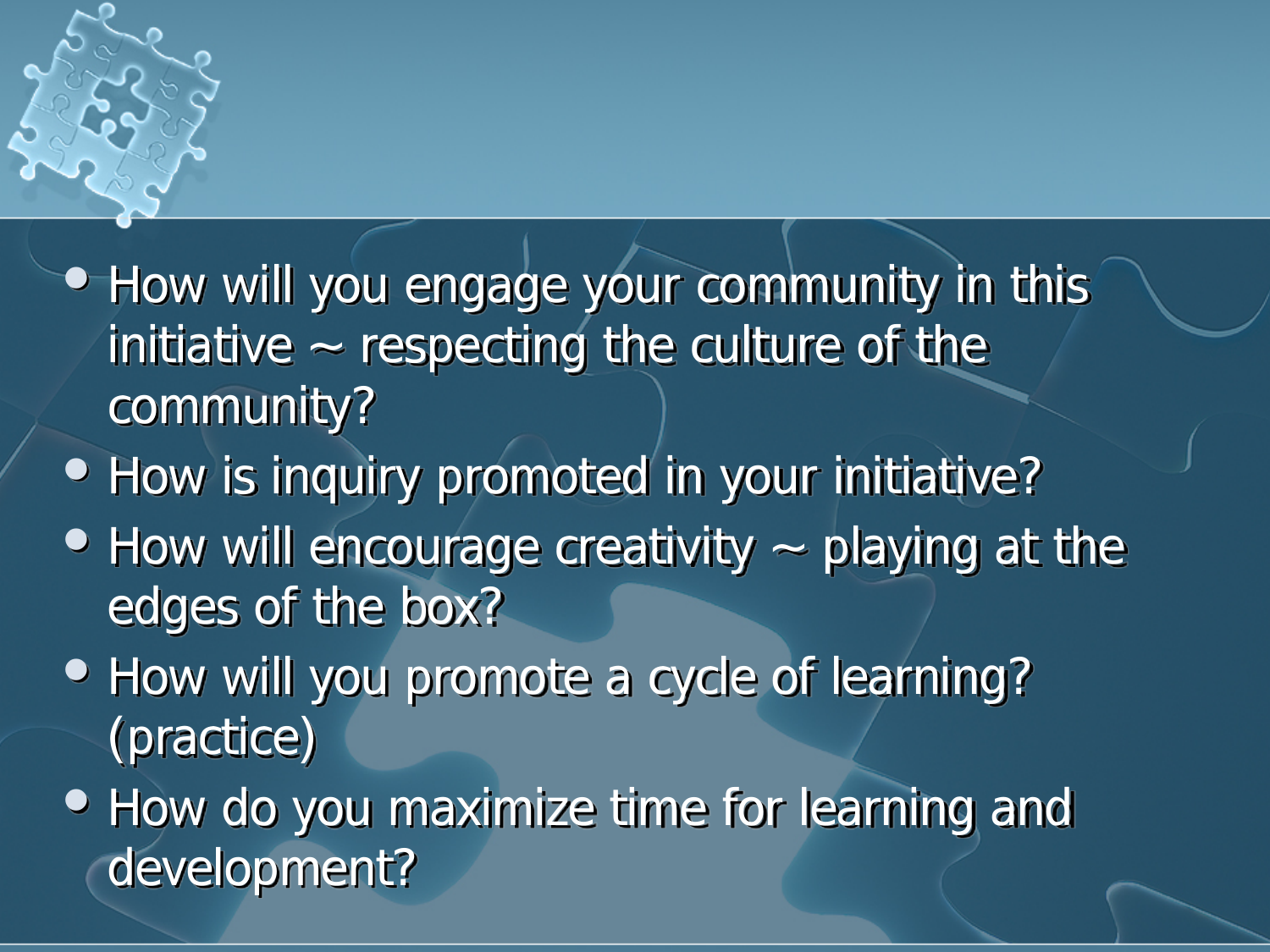

#
How will you engage your community in this initiative ~ respecting the culture of the community?
How is inquiry promoted in your initiative?
How will encourage creativity ~ playing at the edges of the box?
How will you promote a cycle of learning? (practice)
How do you maximize time for learning and development?